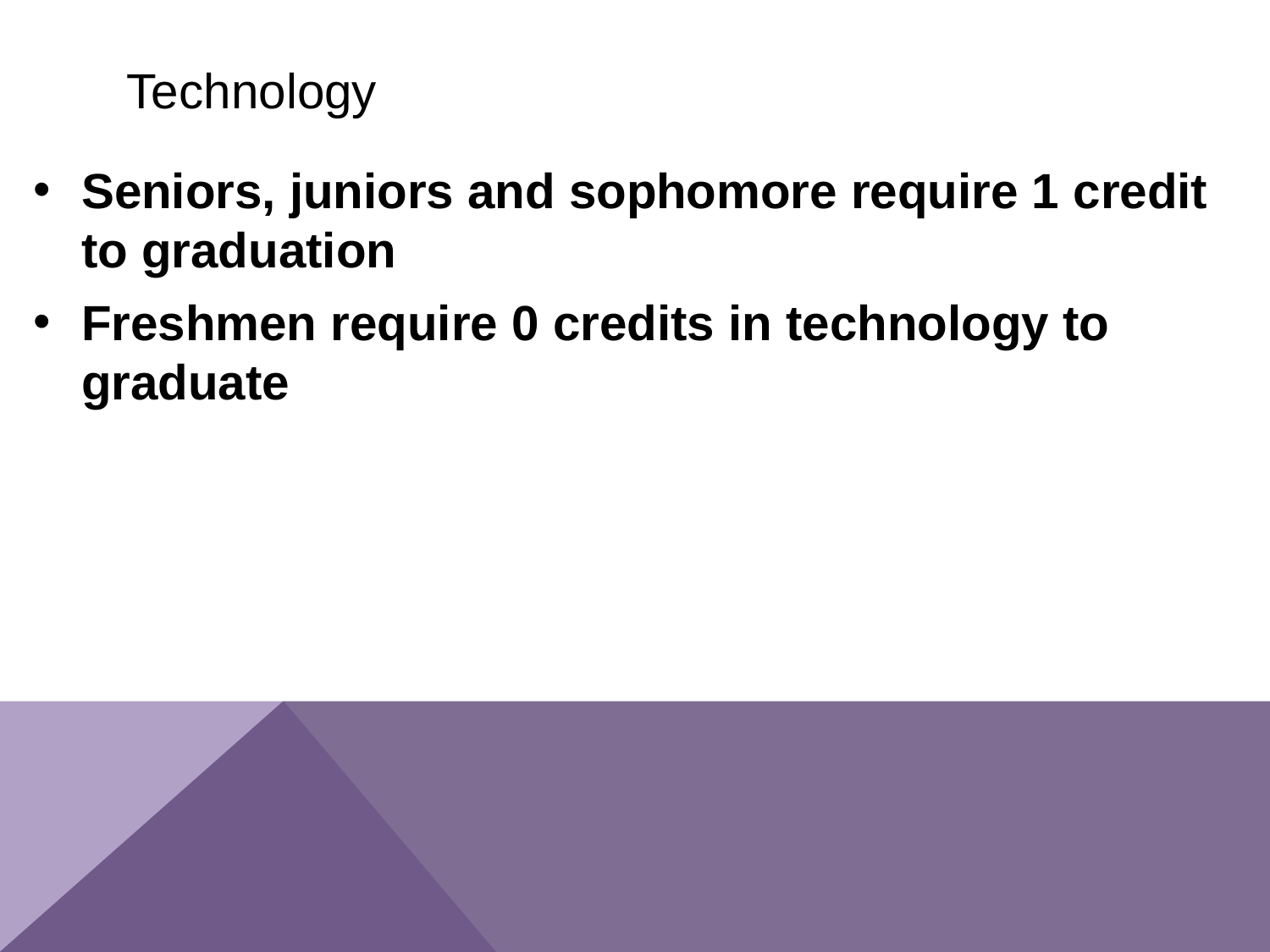

Technology
Seniors, juniors and sophomore require 1 credit to graduation
Freshmen require 0 credits in technology to graduate